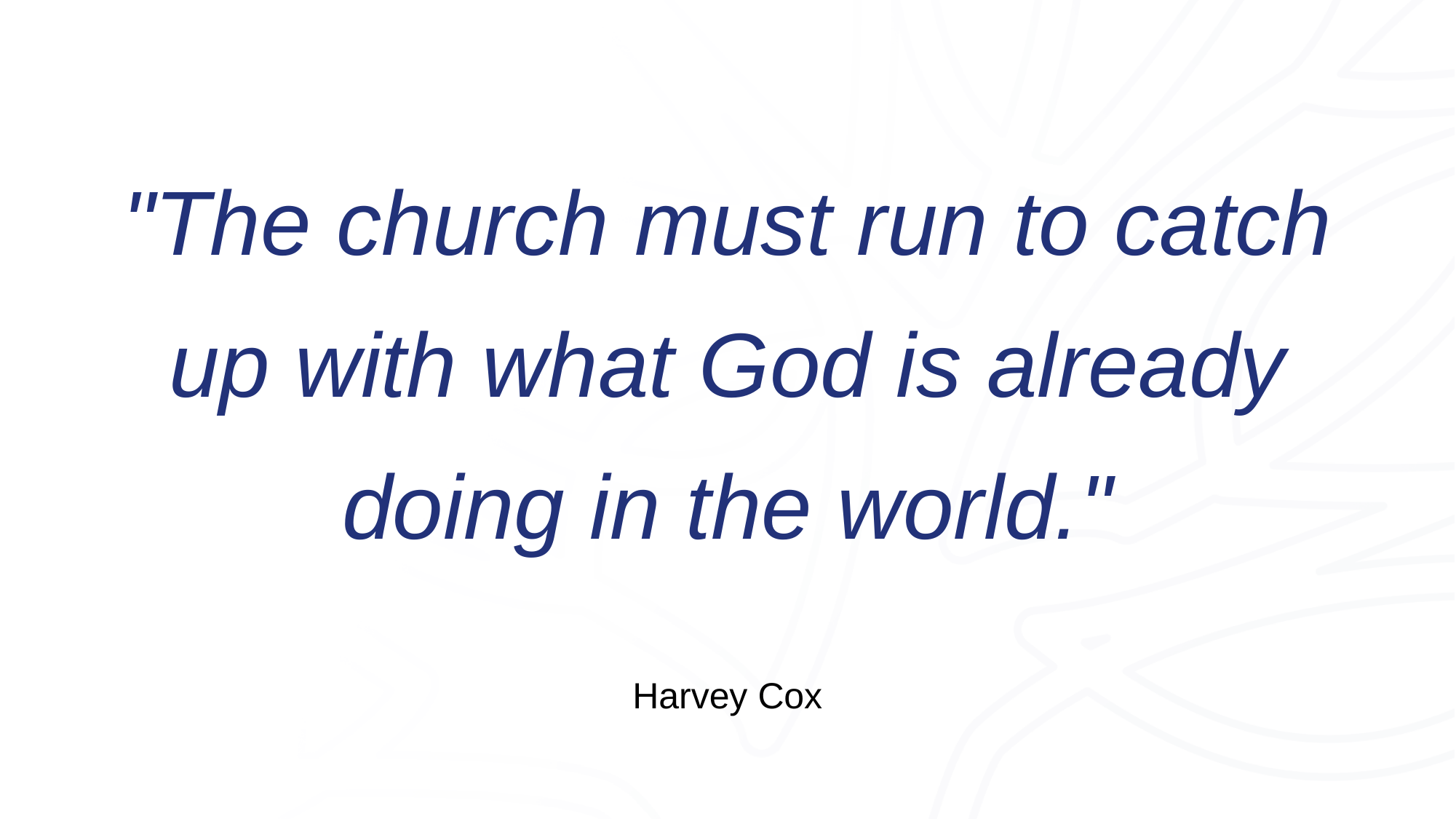

# "The church must run to catch up with what God is already doing in the world."

Harvey Cox